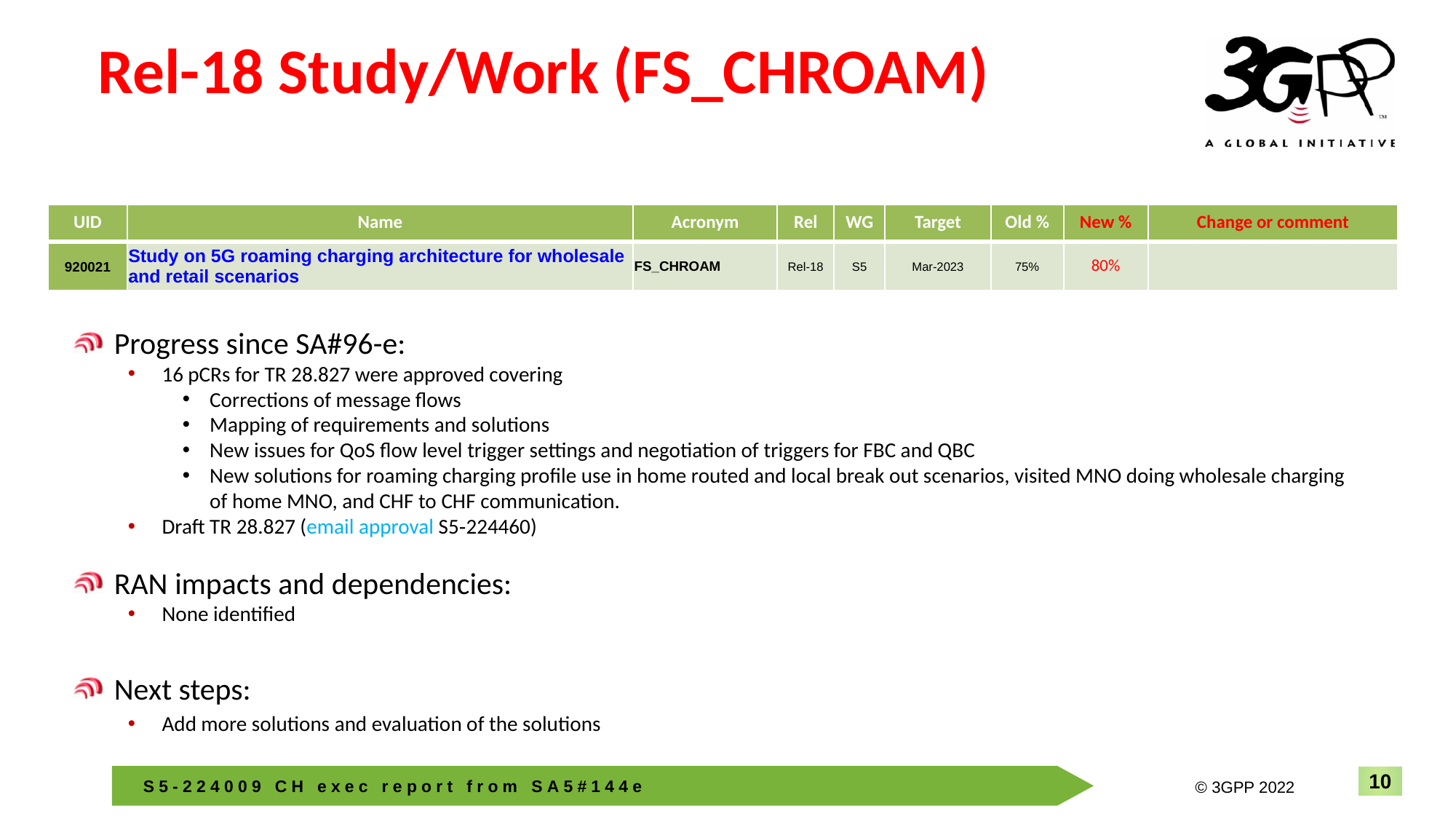

# Rel-18 Study/Work (FS_CHROAM)
| UID | Name | Acronym | Rel | WG | Target | Old % | New % | Change or comment |
| --- | --- | --- | --- | --- | --- | --- | --- | --- |
| 920021 | Study on 5G roaming charging architecture for wholesale and retail scenarios | FS\_CHROAM | Rel-18 | S5 | Mar-2023 | 75% | 80% |  |
Progress since SA#96-e:
16 pCRs for TR 28.827 were approved covering
Corrections of message flows
Mapping of requirements and solutions
New issues for QoS flow level trigger settings and negotiation of triggers for FBC and QBC
New solutions for roaming charging profile use in home routed and local break out scenarios, visited MNO doing wholesale charging of home MNO, and CHF to CHF communication.
Draft TR 28.827 (email approval S5‑224460)

RAN impacts and dependencies:
None identified

Next steps:
Add more solutions and evaluation of the solutions